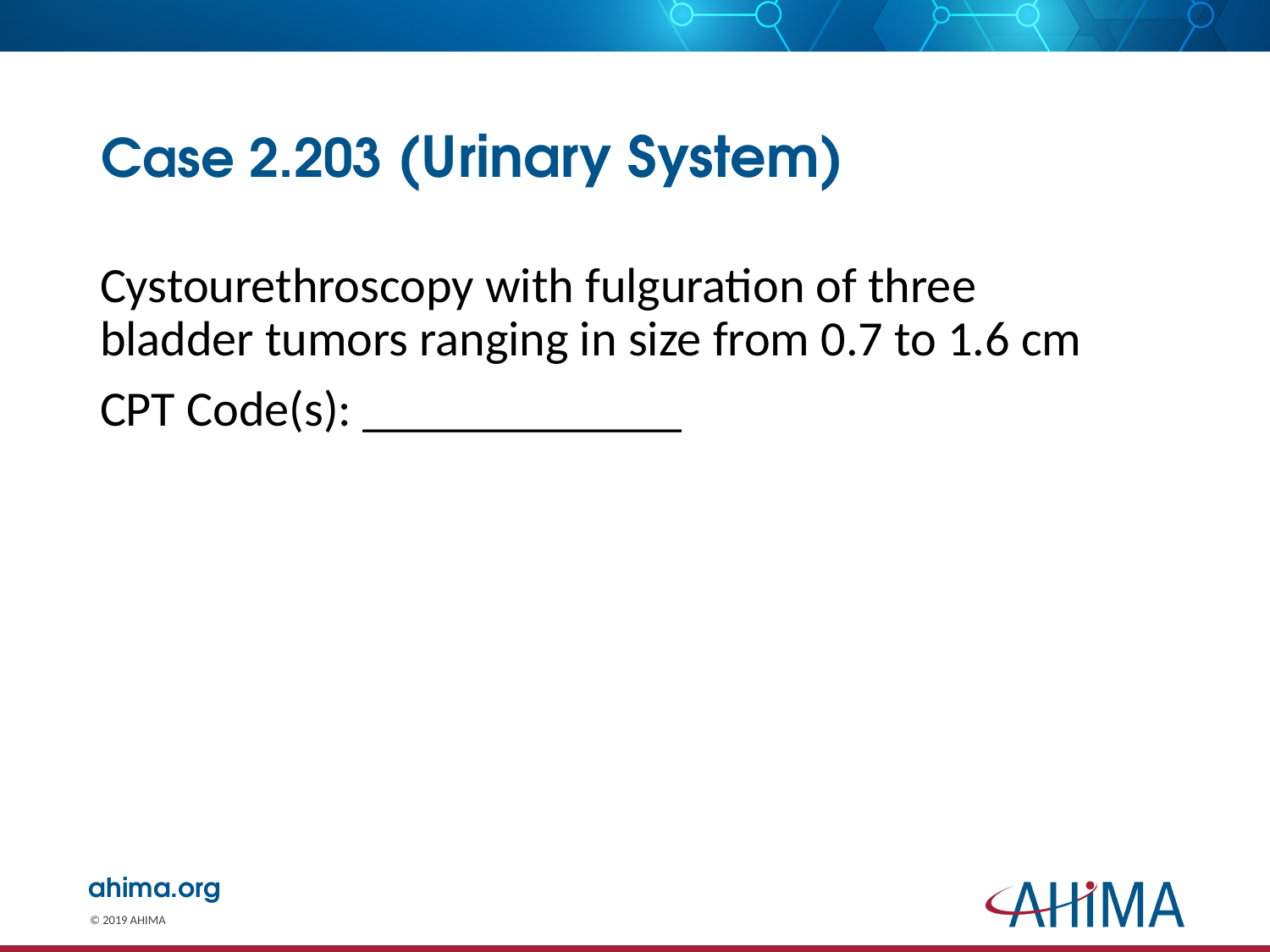

# Case 2.203 (Urinary System)
Cystourethroscopy with fulguration of three
bladder tumors ranging in size from 0.7 to 1.6 cm
CPT Code(s): _____________